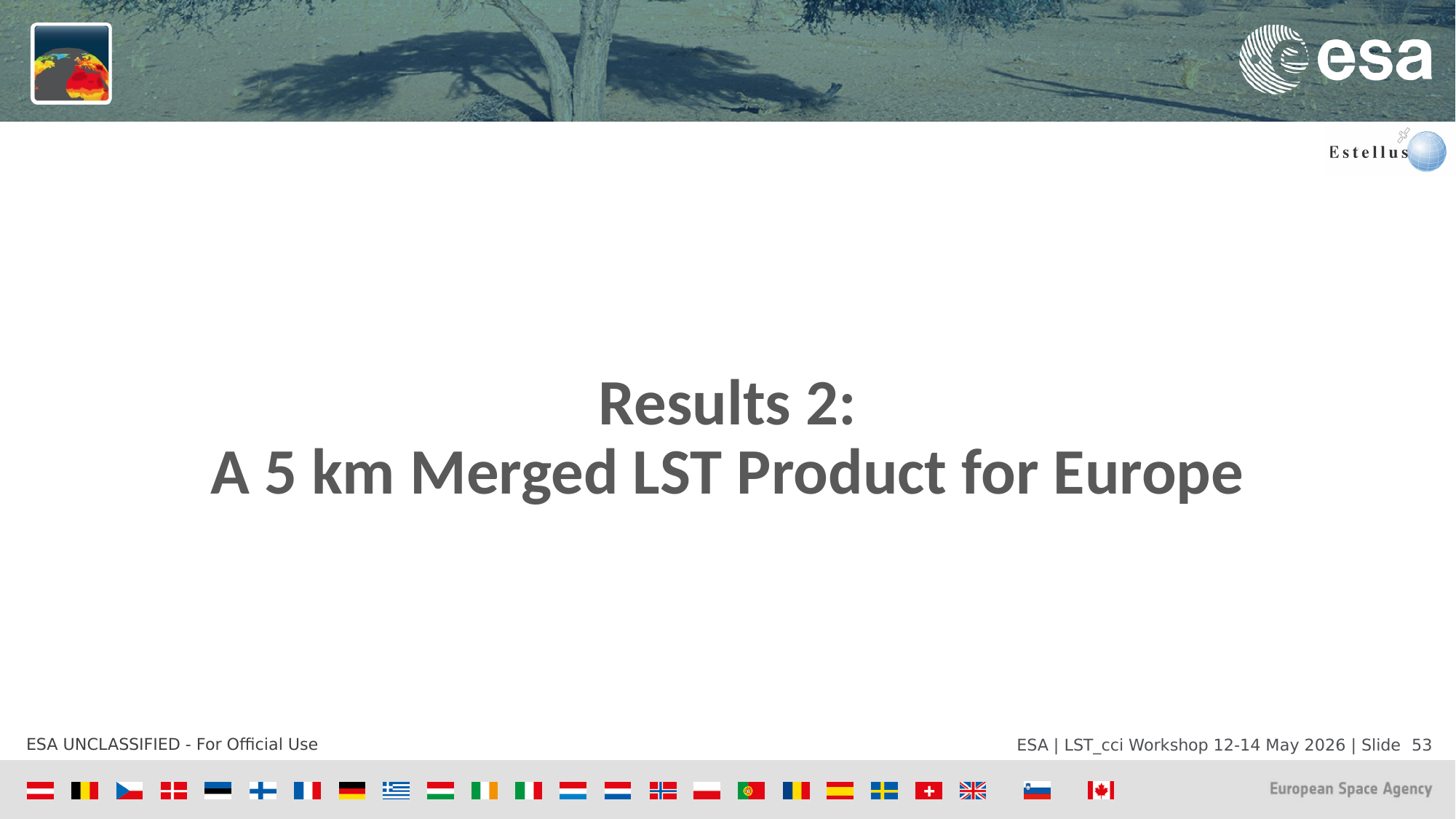

Results 2:
A 5 km Merged LST Product for Europe